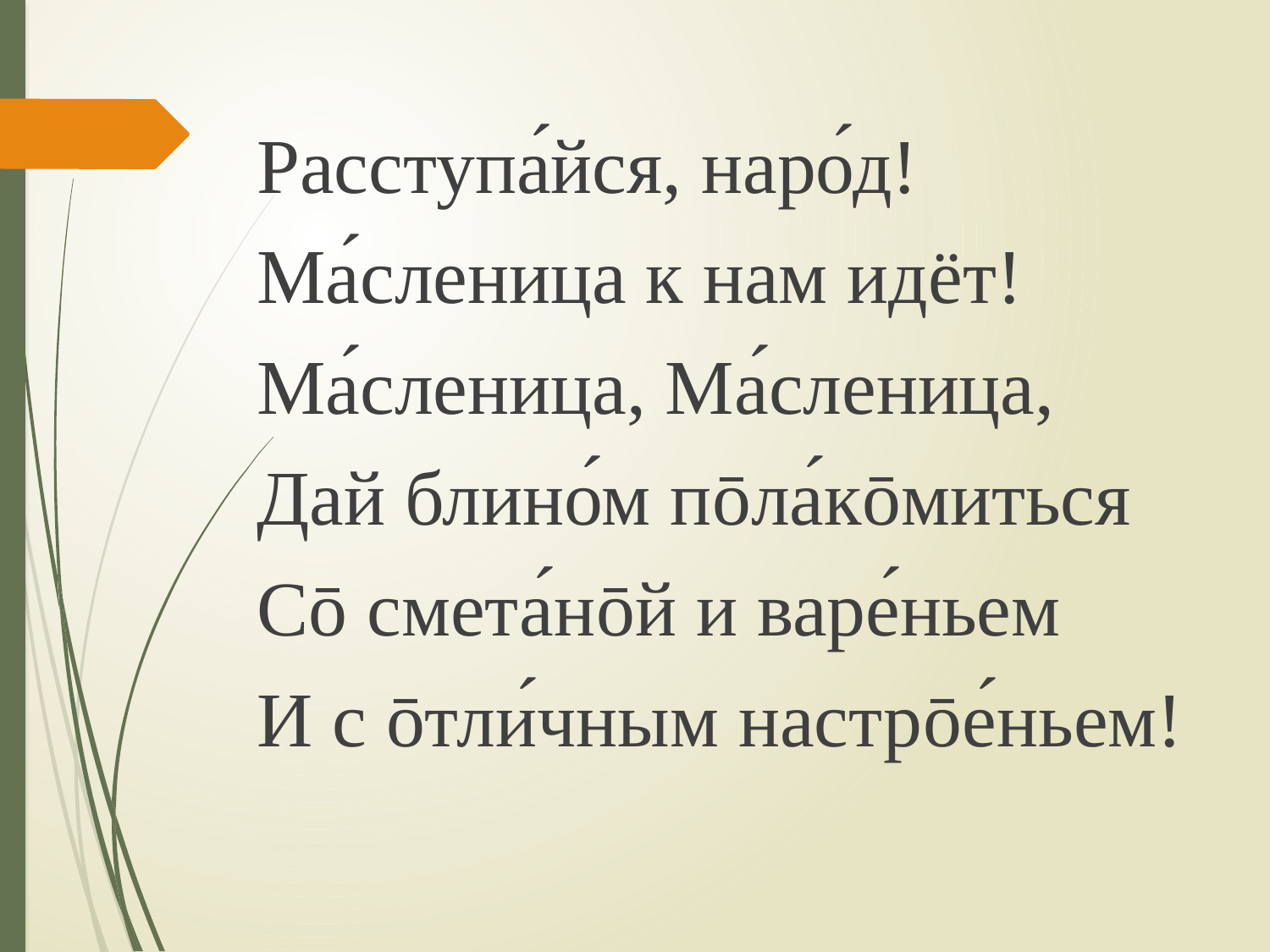

Расступа́йся, наро́д!
Ма́сленица к нам идёт!
Ма́сленица, Ма́сленица,
Дай блино́м пōла́кōмиться
Сō смета́нōй и варе́ньем
И с ōтли́чным настрōе́ньем!